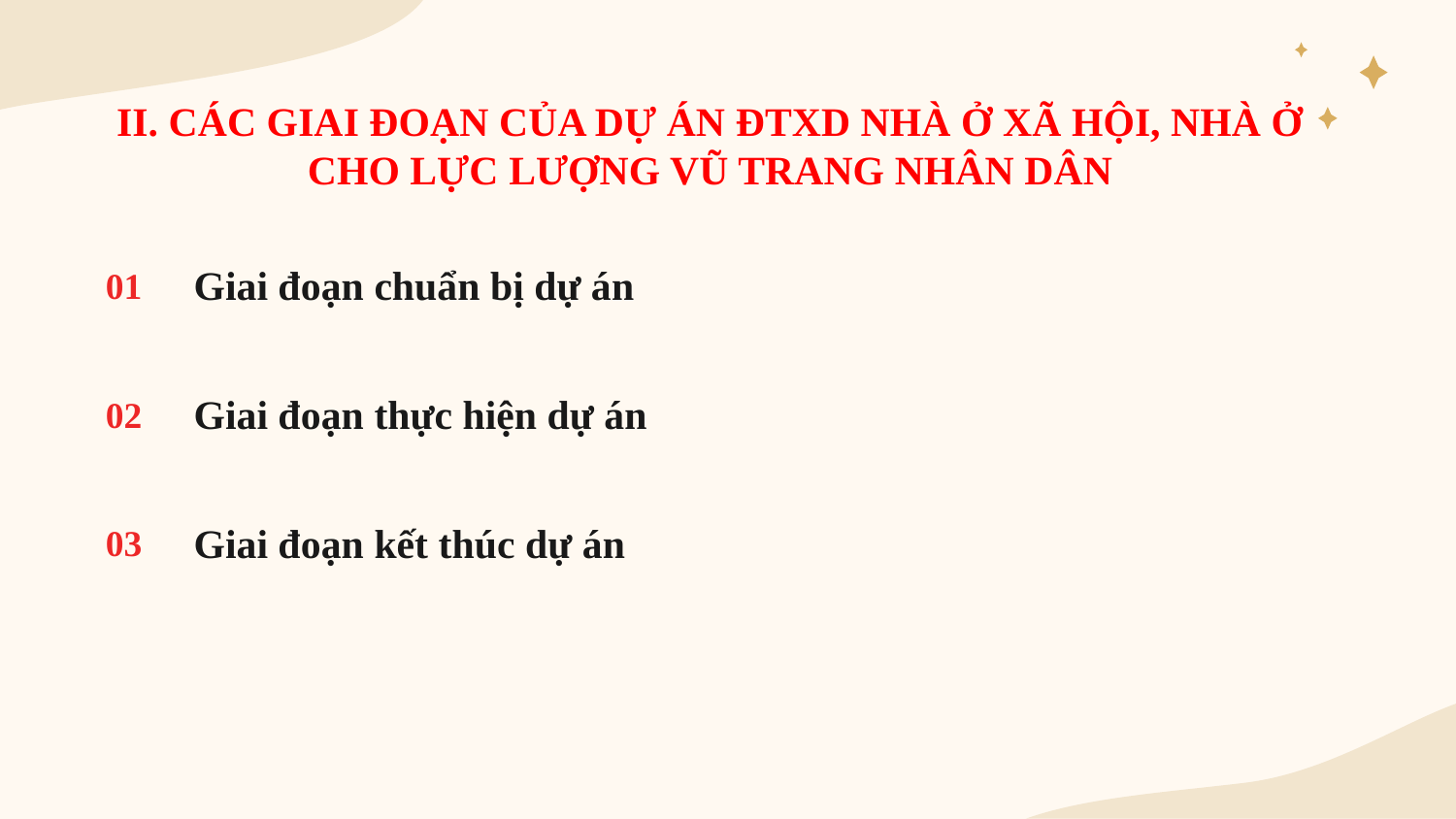

II. CÁC GIAI ĐOẠN CỦA DỰ ÁN ĐTXD NHÀ Ở XÃ HỘI, NHÀ Ở CHO LỰC LƯỢNG VŨ TRANG NHÂN DÂN
01
# Giai đoạn chuẩn bị dự án
02
Giai đoạn thực hiện dự án
03
Giai đoạn kết thúc dự án